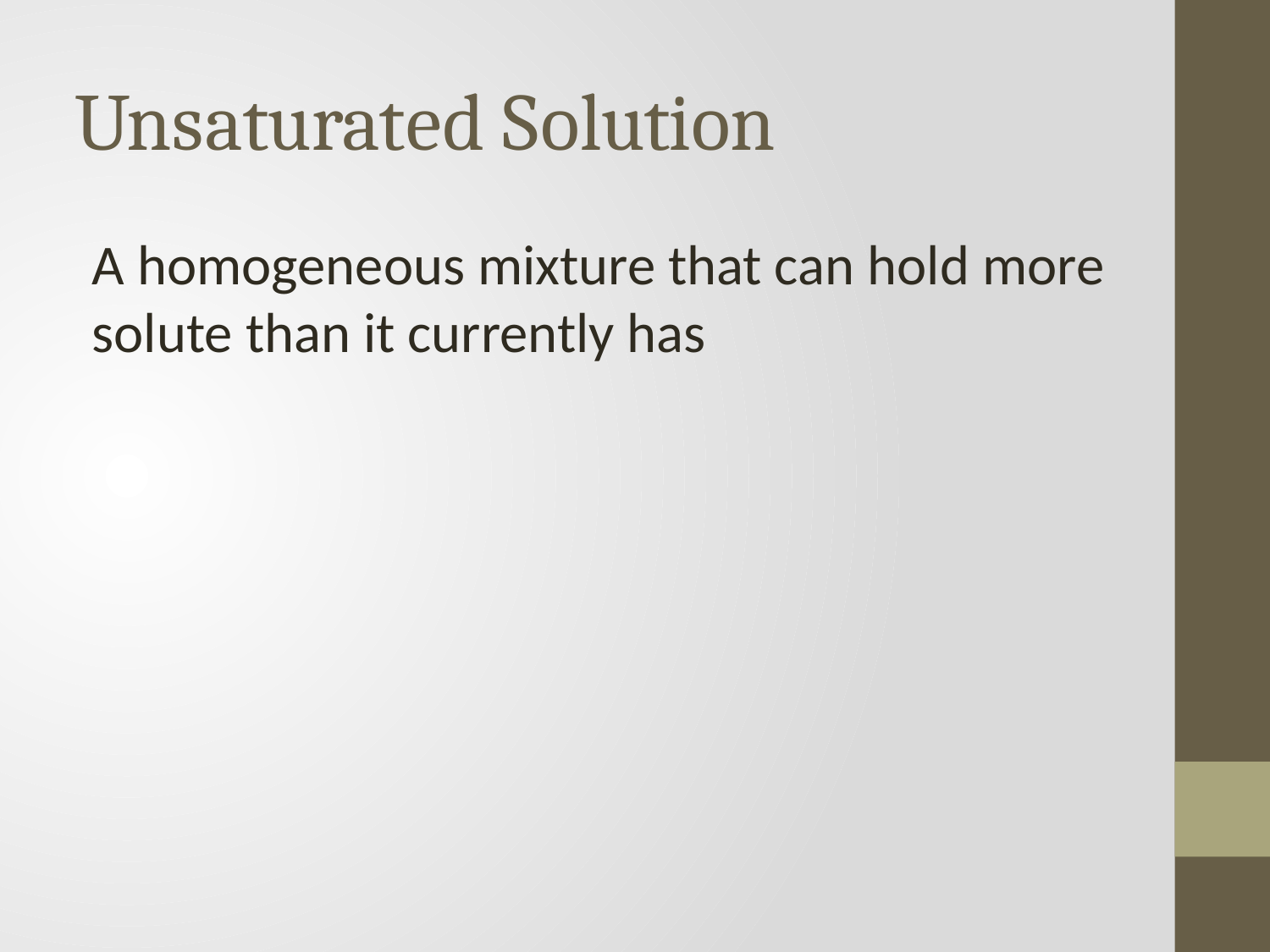

# Unsaturated Solution
A homogeneous mixture that can hold more solute than it currently has